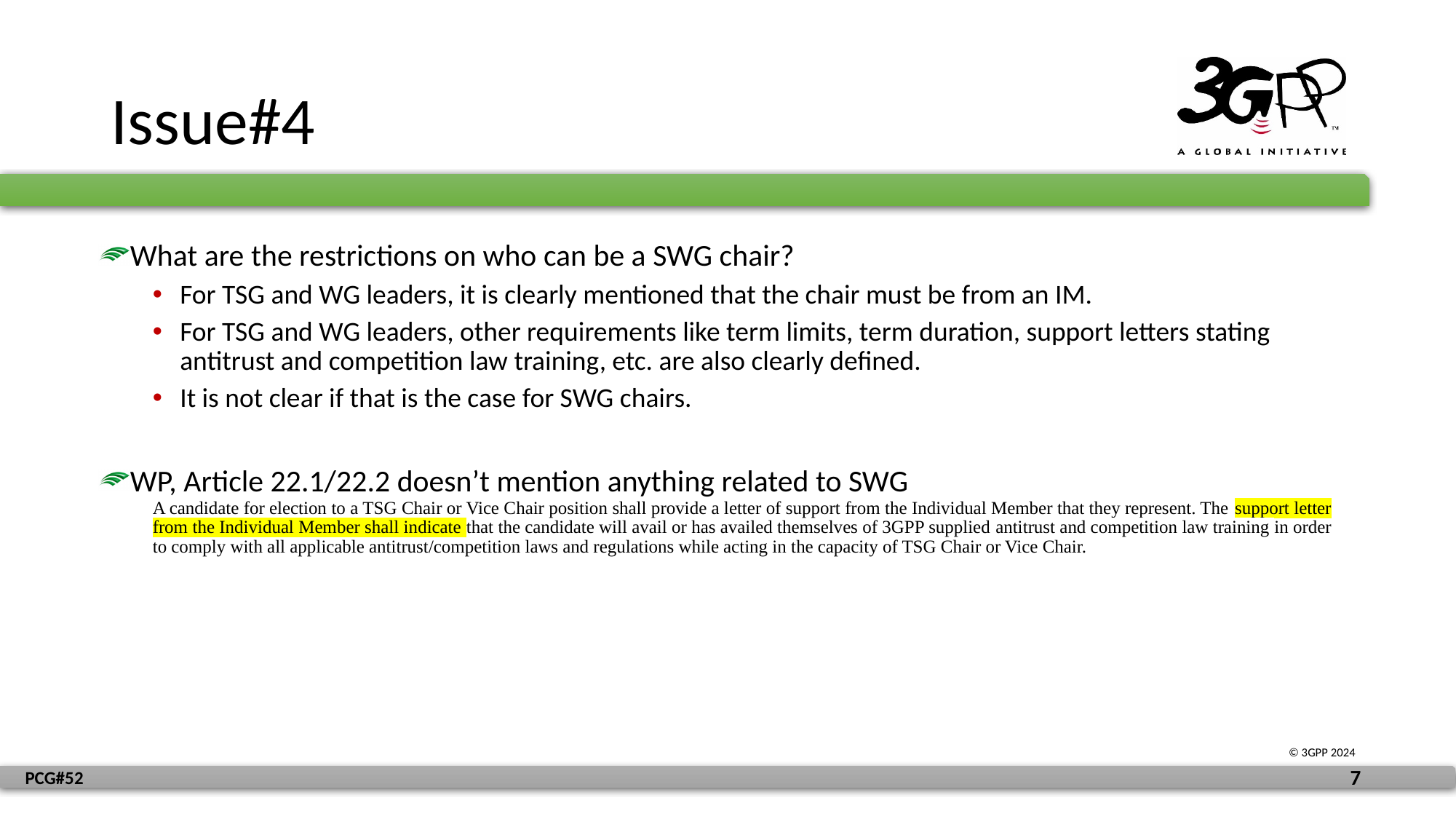

# Issue#4
What are the restrictions on who can be a SWG chair?
For TSG and WG leaders, it is clearly mentioned that the chair must be from an IM.
For TSG and WG leaders, other requirements like term limits, term duration, support letters stating antitrust and competition law training, etc. are also clearly defined.
It is not clear if that is the case for SWG chairs.

WP, Article 22.1/22.2 doesn’t mention anything related to SWG
A candidate for election to a TSG Chair or Vice Chair position shall provide a letter of support from the Individual Member that they represent. The support letter from the Individual Member shall indicate that the candidate will avail or has availed themselves of 3GPP supplied antitrust and competition law training in order to comply with all applicable antitrust/competition laws and regulations while acting in the capacity of TSG Chair or Vice Chair.